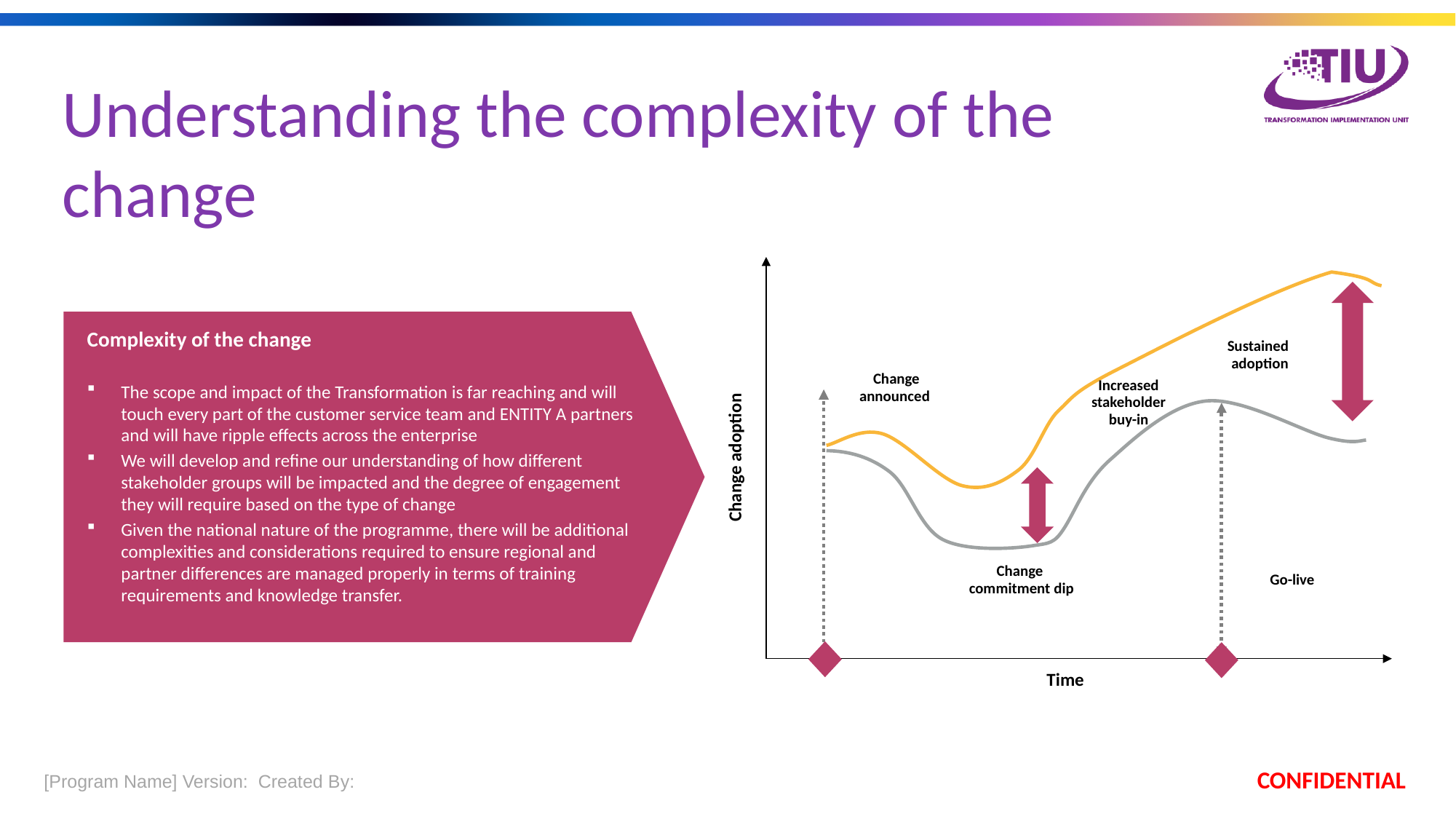

Understanding the complexity of the change

Complexity of the change

The scope and impact of the Transformation is far reaching and will touch every part of the customer service team and ENTITY A partners and will have ripple effects across the enterprise
We will develop and refine our understanding of how different stakeholder groups will be impacted and the degree of engagement they will require based on the type of change
Given the national nature of the programme, there will be additional complexities and considerations required to ensure regional and partner differences are managed properly in terms of training requirements and knowledge transfer.
Sustained
adoption
Change
announced
Increased
stakeholder
buy-in

Change adoption

Go-live
Change
commitment dip

Time
 [Program Name] Version:  Created By:
CONFIDENTIAL